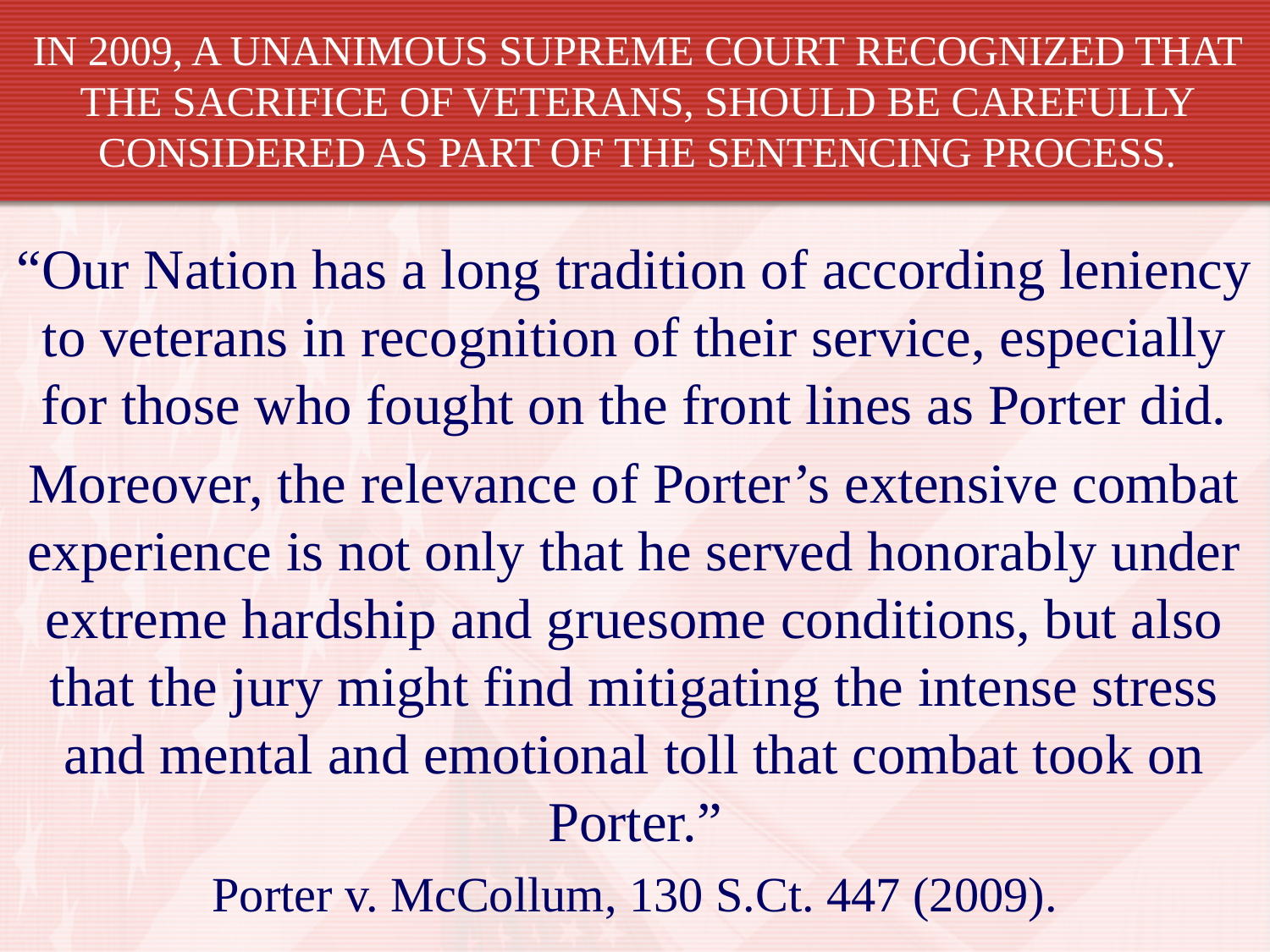

# IN 2009, A UNANIMOUS SUPREME COURT RECOGNIZED THAT THE SACRIFICE OF VETERANS, SHOULD BE CAREFULLY CONSIDERED AS PART OF THE SENTENCING PROCESS.
“Our Nation has a long tradition of according leniency to veterans in recognition of their service, especially for those who fought on the front lines as Porter did.
Moreover, the relevance of Porter’s extensive combat experience is not only that he served honorably under extreme hardship and gruesome conditions, but also that the jury might find mitigating the intense stress and mental and emotional toll that combat took on Porter.”
Porter v. McCollum, 130 S.Ct. 447 (2009).